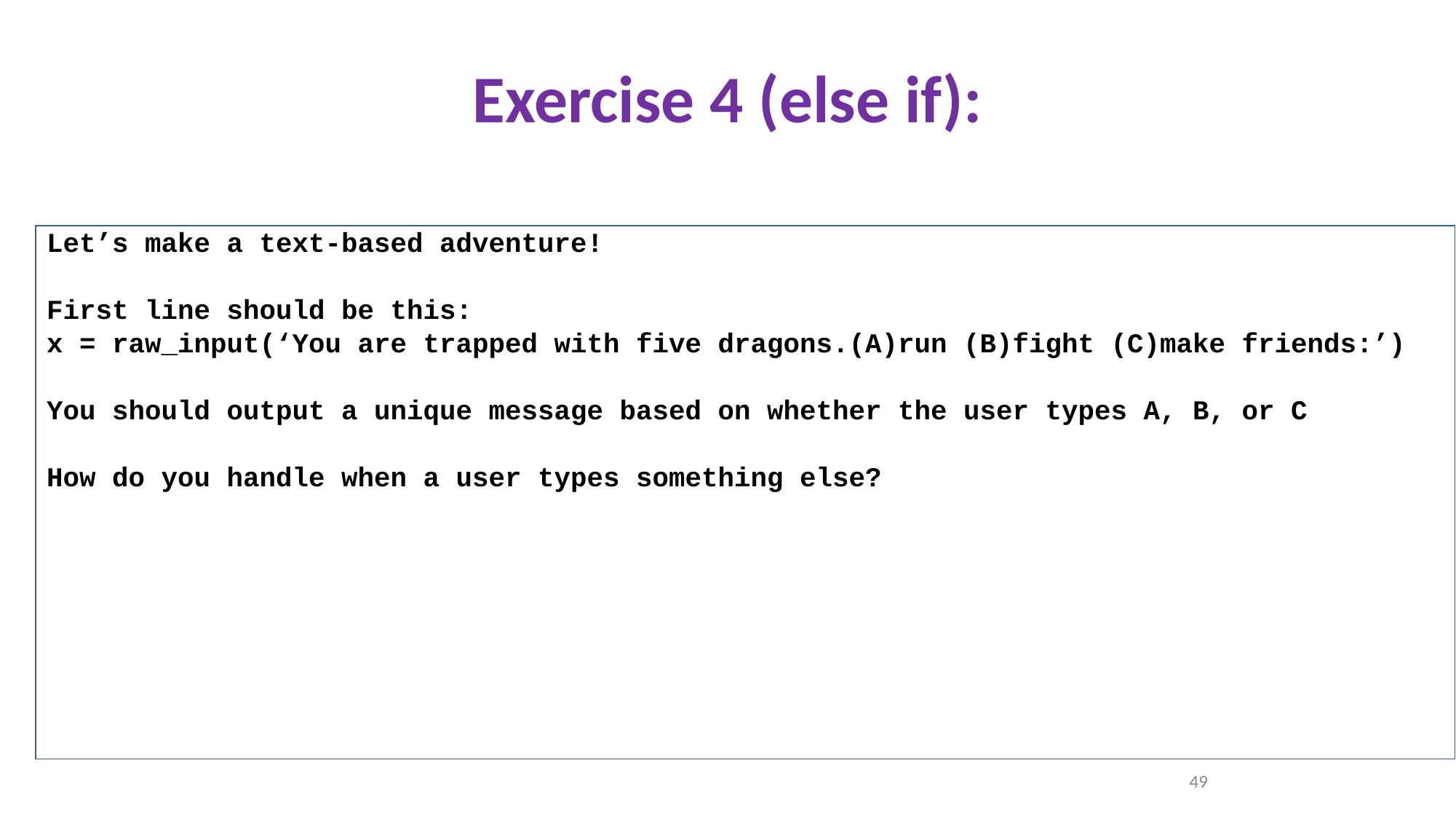

# Exercise 4 (else if):
Let’s make a text-based adventure!

First line should be this:
x = raw_input(‘You are trapped with five dragons.(A)run (B)fight (C)make friends:’)

You should output a unique message based on whether the user types A, B, or C

How do you handle when a user types something else?
49